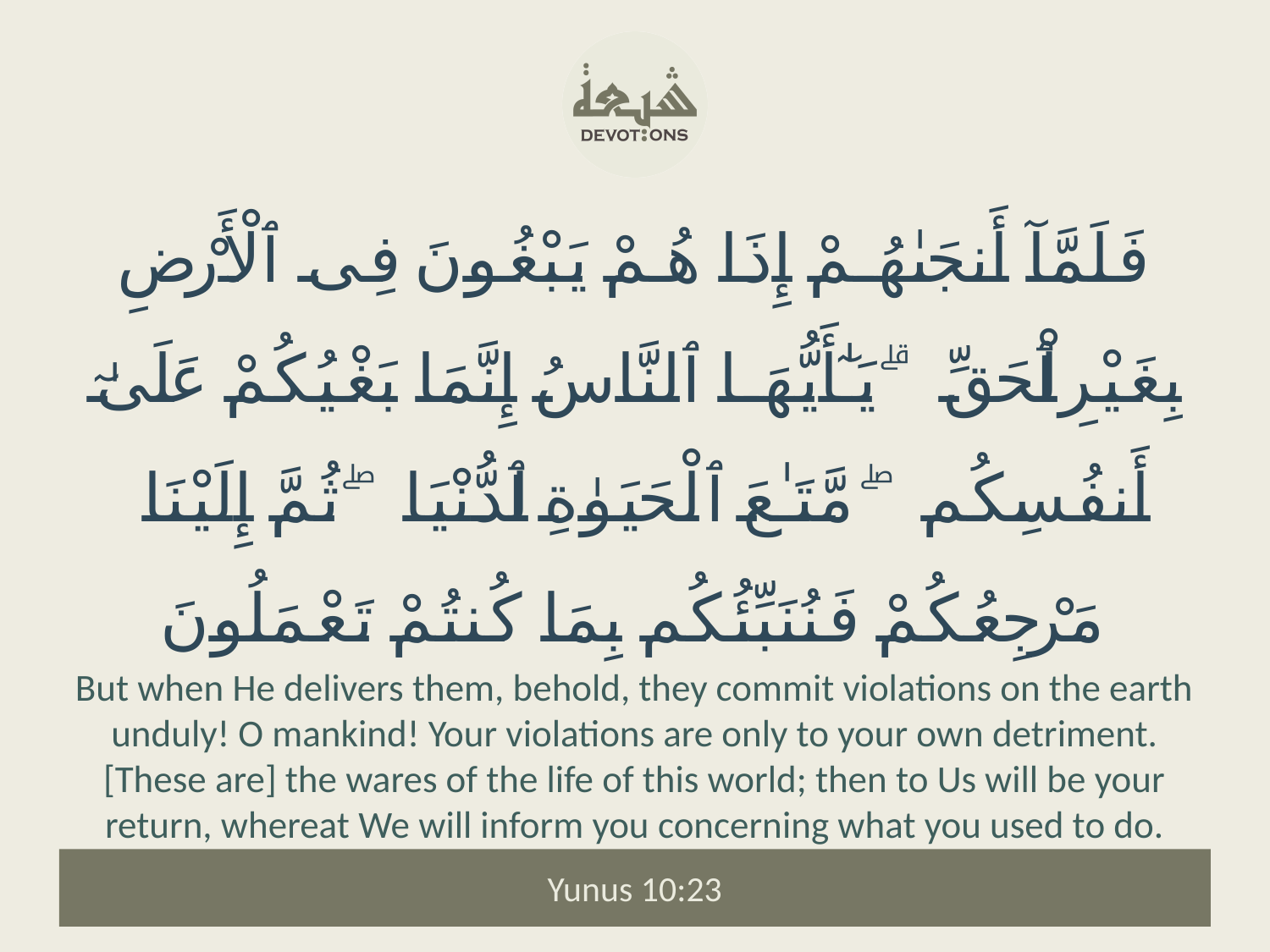

فَلَمَّآ أَنجَىٰهُمْ إِذَا هُمْ يَبْغُونَ فِى ٱلْأَرْضِ بِغَيْرِ ٱلْحَقِّ ۗ يَـٰٓأَيُّهَا ٱلنَّاسُ إِنَّمَا بَغْيُكُمْ عَلَىٰٓ أَنفُسِكُم ۖ مَّتَـٰعَ ٱلْحَيَوٰةِ ٱلدُّنْيَا ۖ ثُمَّ إِلَيْنَا مَرْجِعُكُمْ فَنُنَبِّئُكُم بِمَا كُنتُمْ تَعْمَلُونَ
But when He delivers them, behold, they commit violations on the earth unduly! O mankind! Your violations are only to your own detriment. [These are] the wares of the life of this world; then to Us will be your return, whereat We will inform you concerning what you used to do.
Yunus 10:23